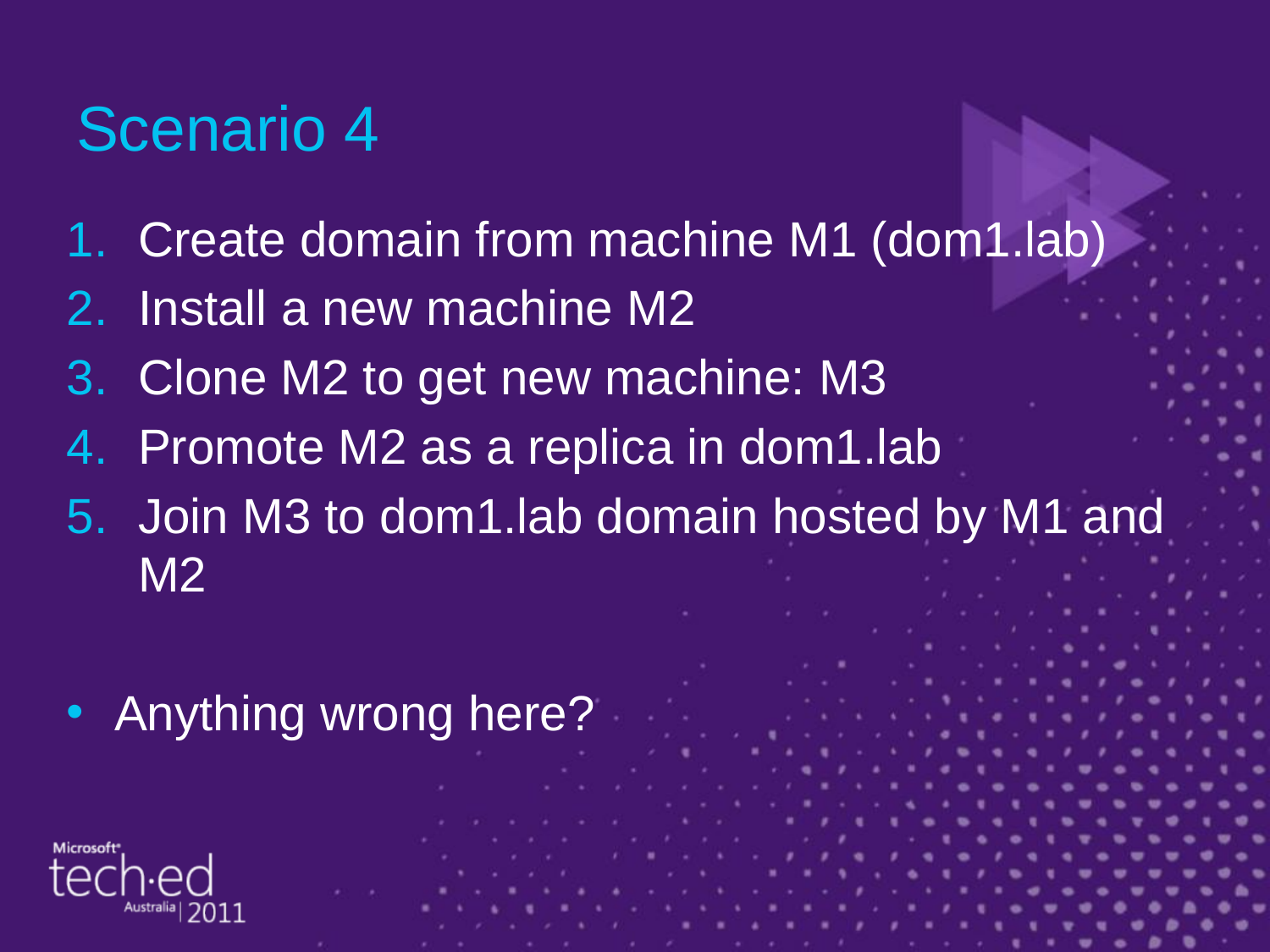

# Scenario 4
Create domain from machine M1 (dom1.lab)
Install a new machine M2
Clone M2 to get new machine: M3
Promote M2 as a replica in dom1.lab
Join M3 to dom1.lab domain hosted by M1 and M2

Anything wrong here?